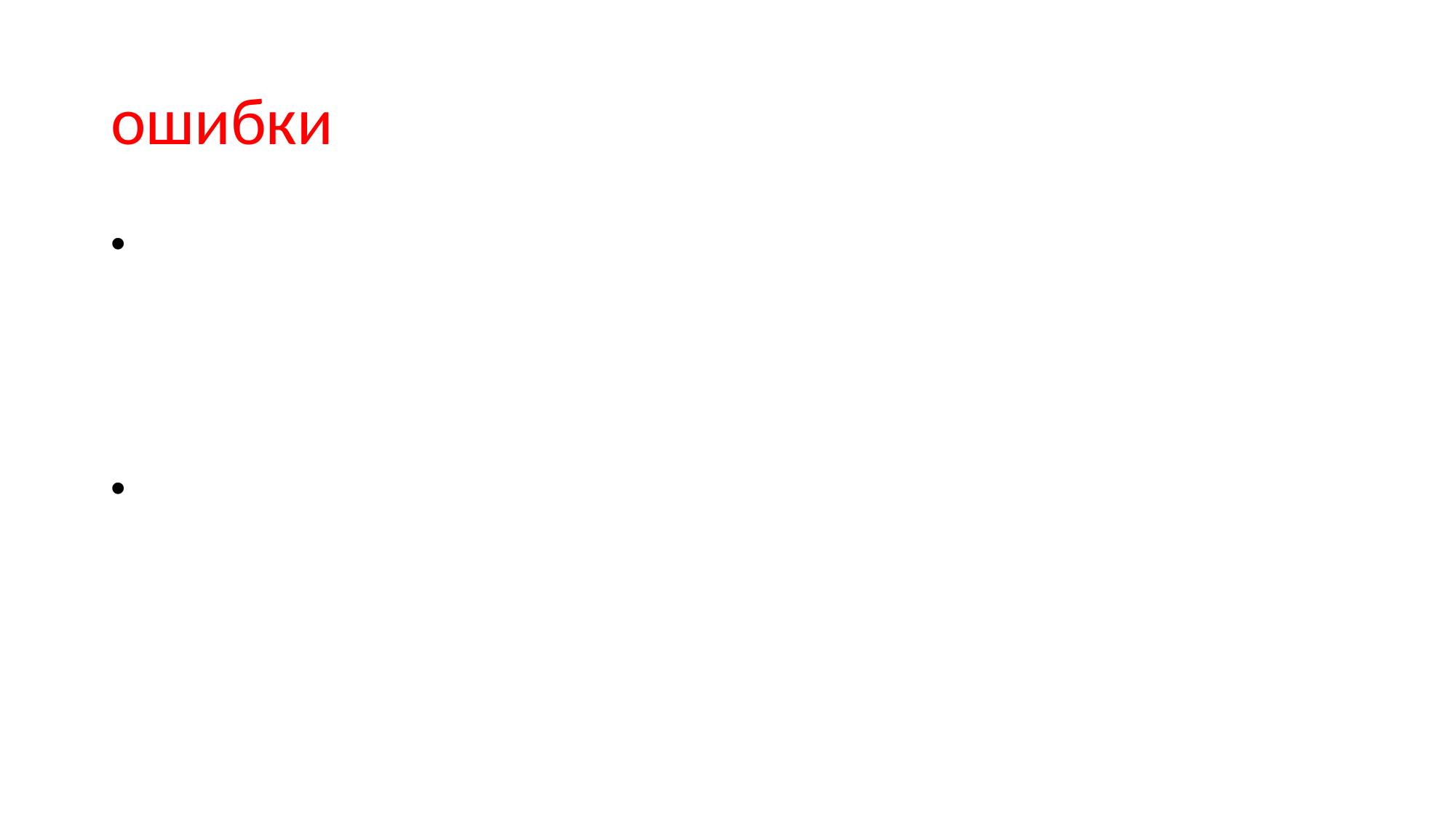

# ошибки
долго
не о том
авторитетно и авторитарно